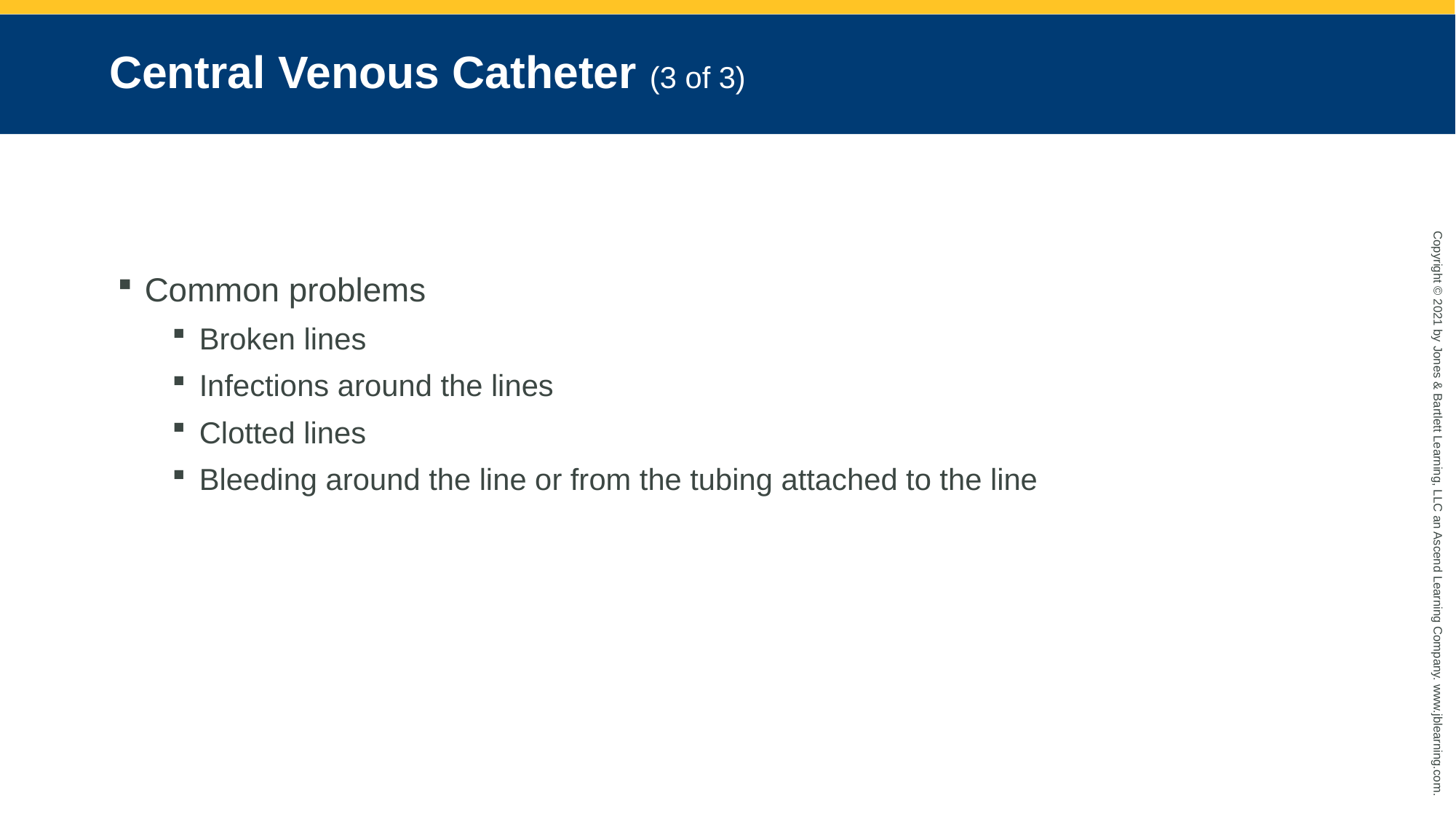

# Central Venous Catheter (3 of 3)
Common problems
Broken lines
Infections around the lines
Clotted lines
Bleeding around the line or from the tubing attached to the line